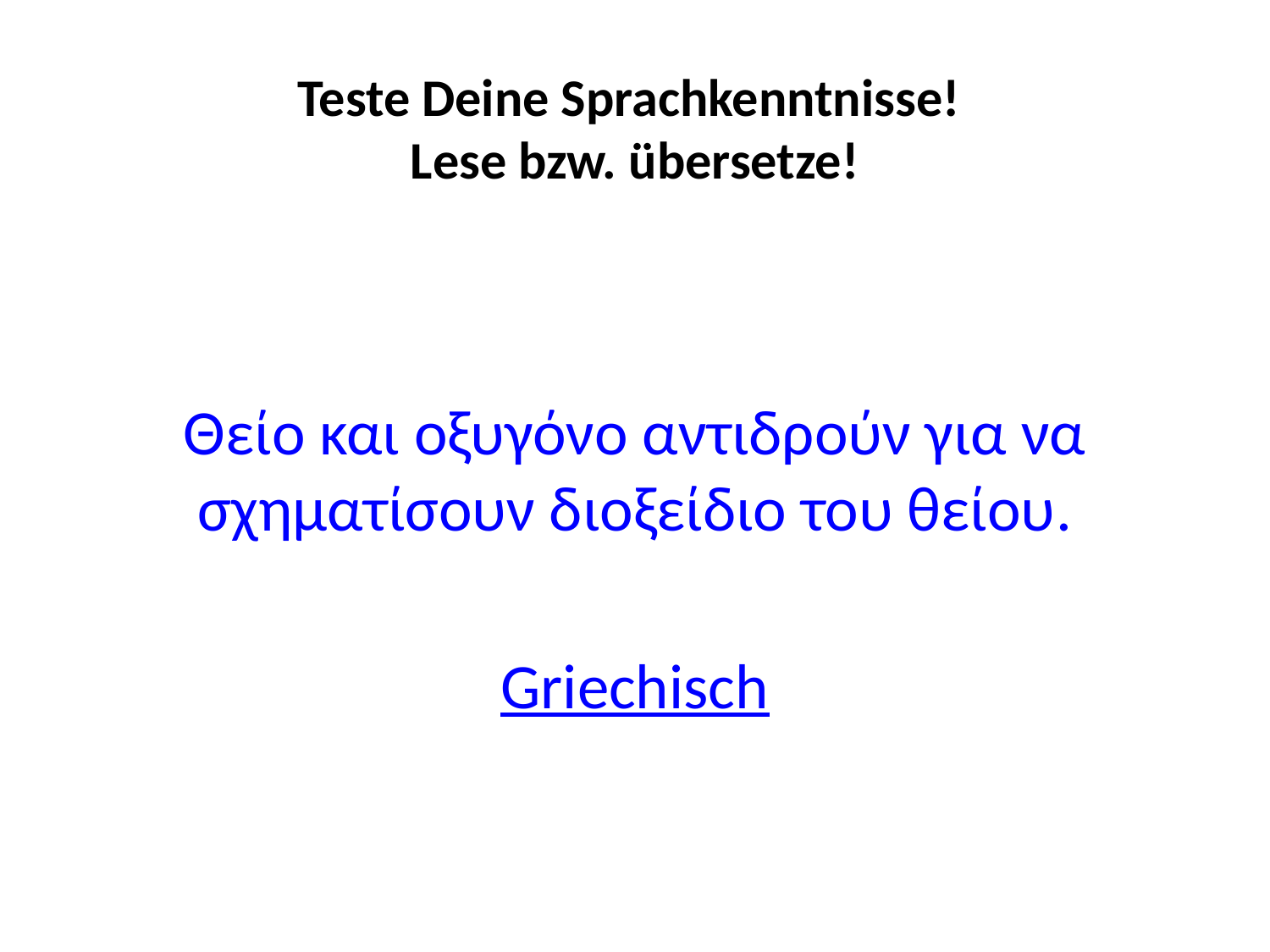

# Teste Deine Sprachkenntnisse! Lese bzw. übersetze!

Θείο και οξυγόνο αντιδρούν για να σχηματίσουν διοξείδιο του θείου.

Griechisch